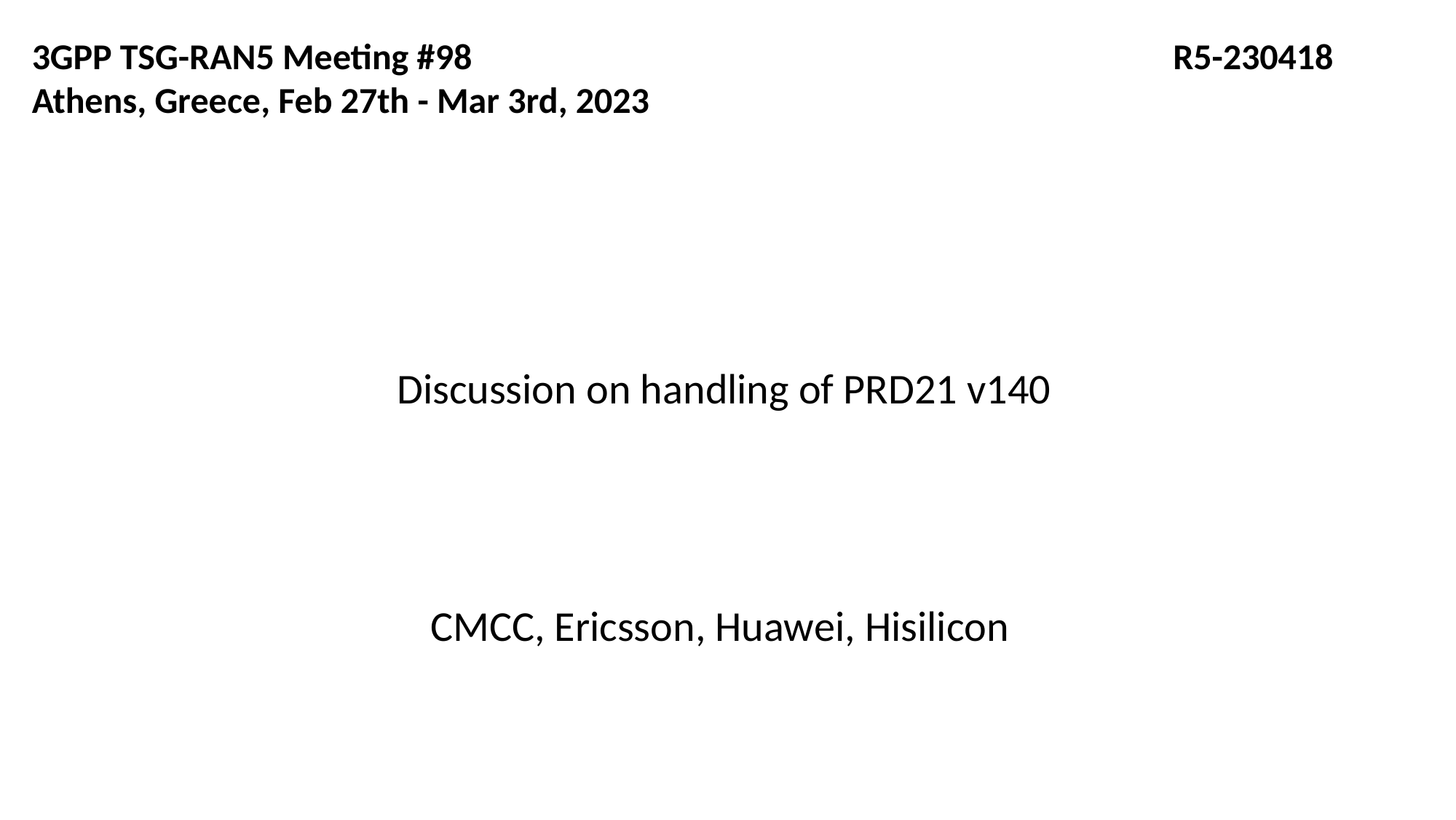

3GPP TSG-RAN5 Meeting #98 						      R5-230418
Athens, Greece, Feb 27th - Mar 3rd, 2023
# Discussion on handling of PRD21 v140
CMCC, Ericsson, Huawei, Hisilicon